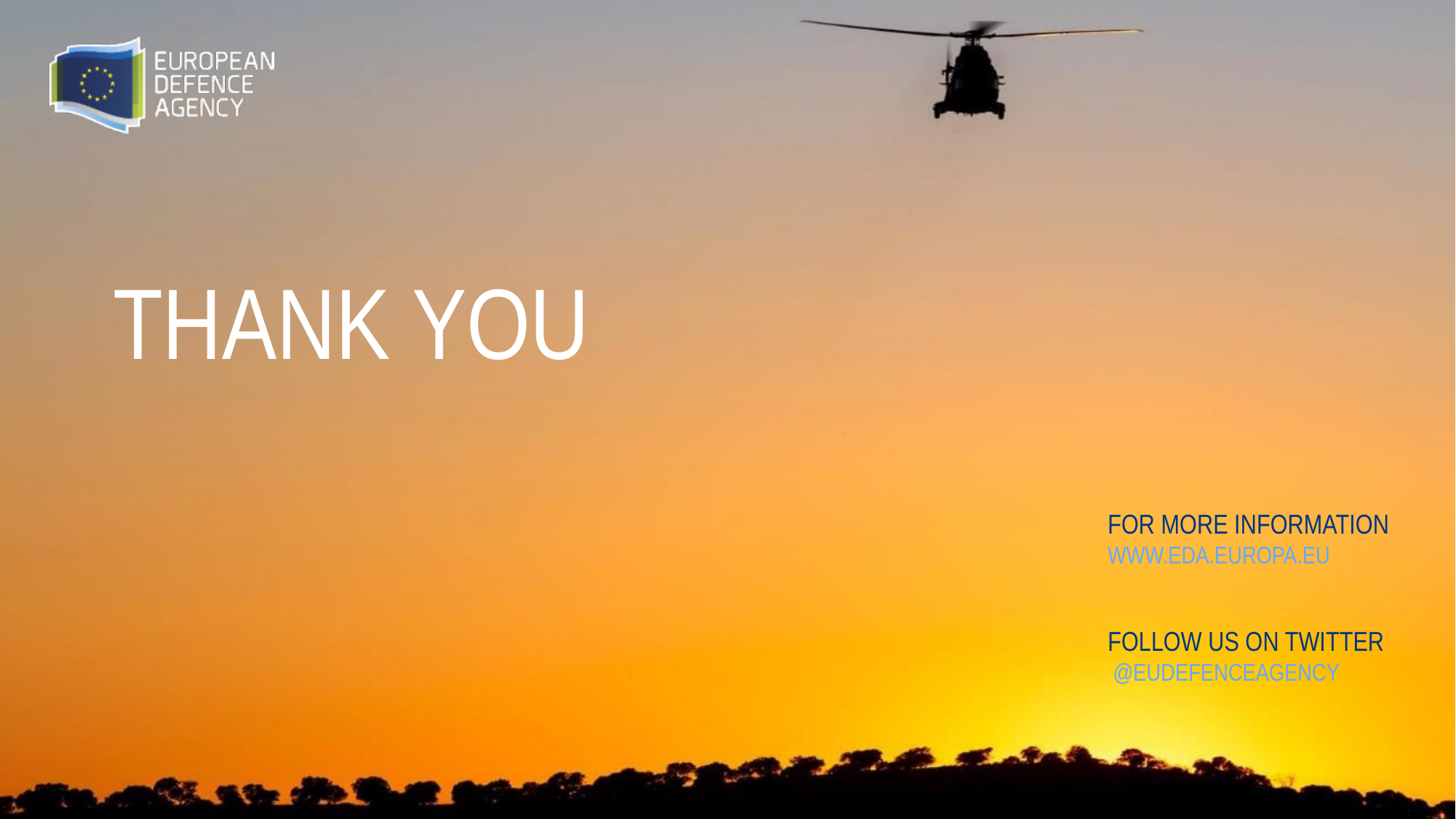

# Thank you
For More information
www.eda.europa.eu
Follow us on Twitter
 @EUDefenceAgency